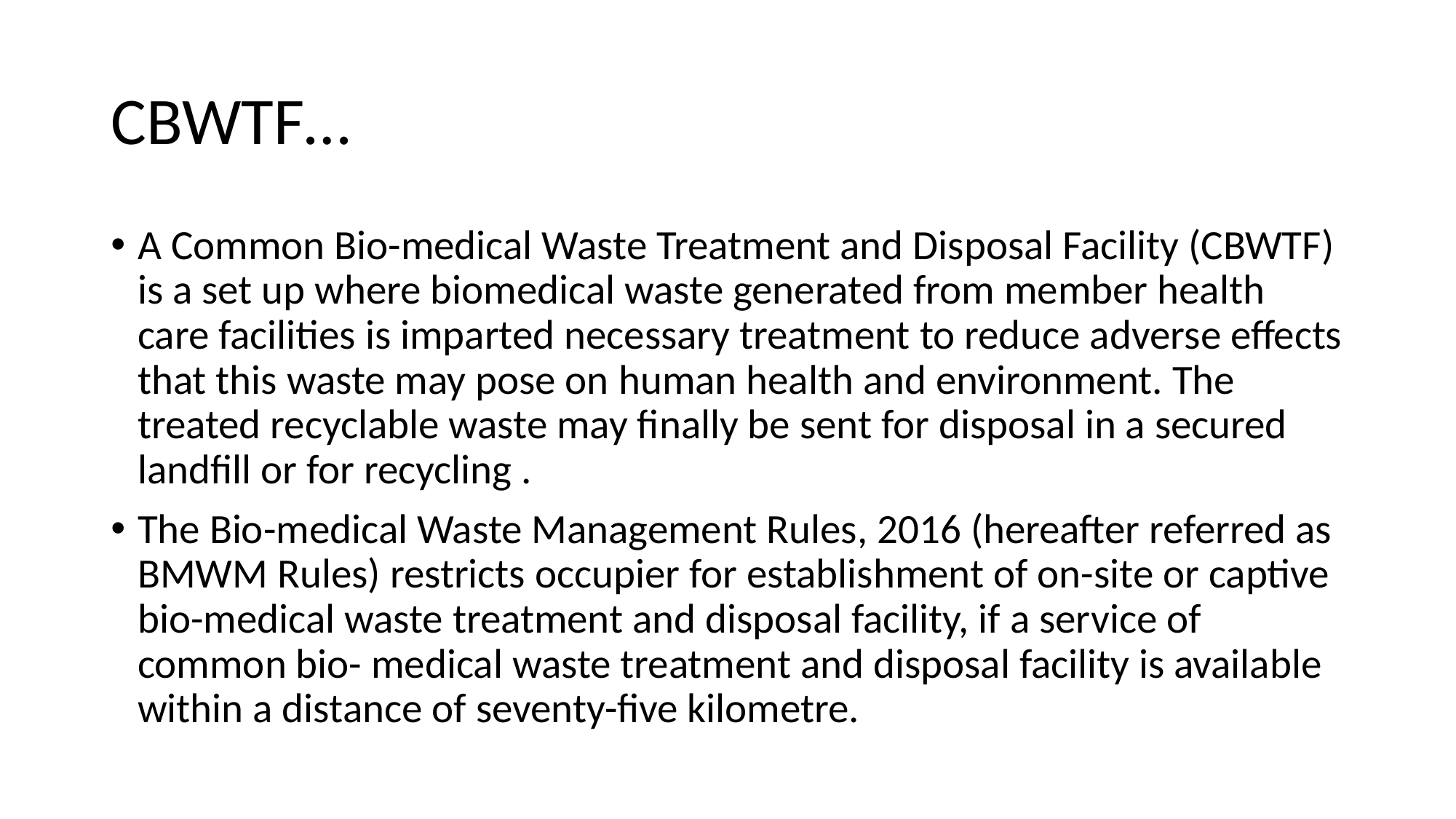

# CBWTF…
A Common Bio-medical Waste Treatment and Disposal Facility (CBWTF) is a set up where biomedical waste generated from member health care facilities is imparted necessary treatment to reduce adverse effects that this waste may pose on human health and environment. The treated recyclable waste may finally be sent for disposal in a secured landfill or for recycling .
The Bio-medical Waste Management Rules, 2016 (hereafter referred as BMWM Rules) restricts occupier for establishment of on-site or captive bio-medical waste treatment and disposal facility, if a service of common bio- medical waste treatment and disposal facility is available within a distance of seventy-five kilometre.